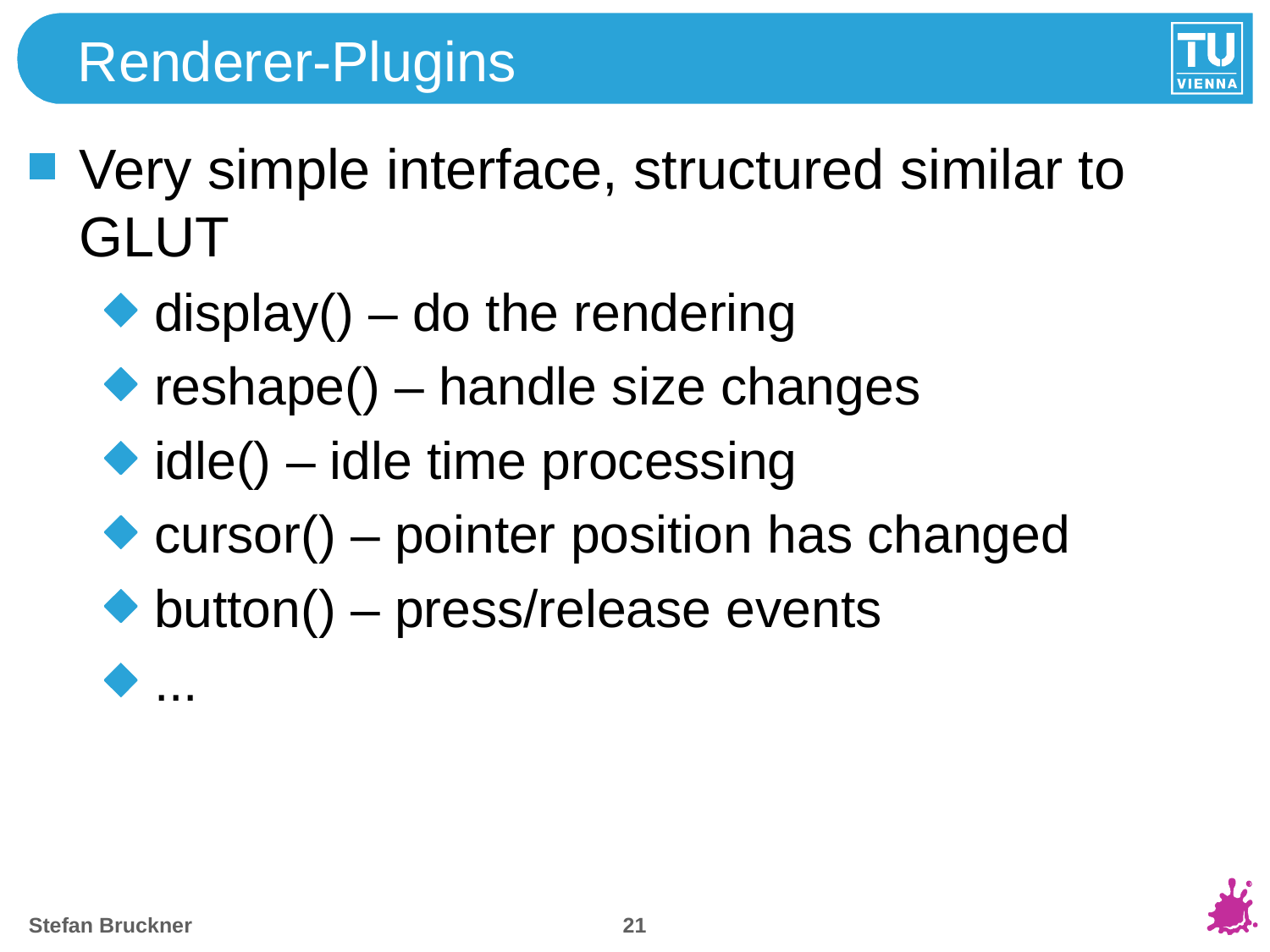

# Renderer-Plugins
Very simple interface, structured similar to GLUT
display() – do the rendering
reshape() – handle size changes
idle() – idle time processing
cursor() – pointer position has changed
button() – press/release events
...

21
Stefan Bruckner